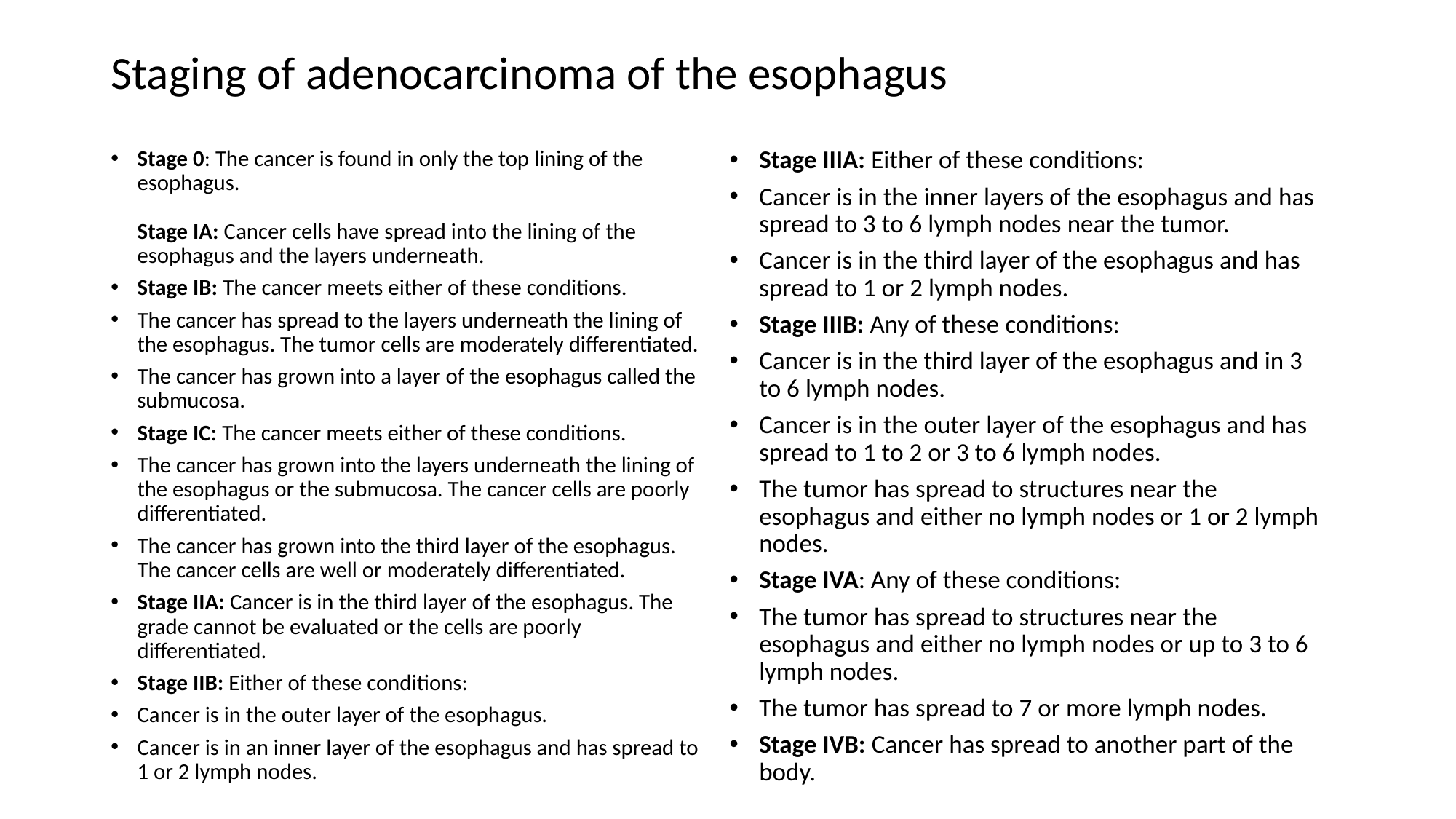

# Staging of adenocarcinoma of the esophagus
Stage IIIA: Either of these conditions:
Cancer is in the inner layers of the esophagus and has spread to 3 to 6 lymph nodes near the tumor.
Cancer is in the third layer of the esophagus and has spread to 1 or 2 lymph nodes.
Stage IIIB: Any of these conditions:
Cancer is in the third layer of the esophagus and in 3 to 6 lymph nodes.
Cancer is in the outer layer of the esophagus and has spread to 1 to 2 or 3 to 6 lymph nodes.
The tumor has spread to structures near the esophagus and either no lymph nodes or 1 or 2 lymph nodes.
Stage IVA: Any of these conditions:
The tumor has spread to structures near the esophagus and either no lymph nodes or up to 3 to 6 lymph nodes.
The tumor has spread to 7 or more lymph nodes.
Stage IVB: Cancer has spread to another part of the body.
Stage 0: The cancer is found in only the top lining of the esophagus.
Stage IA: Cancer cells have spread into the lining of the esophagus and the layers underneath.
Stage IB: The cancer meets either of these conditions.
The cancer has spread to the layers underneath the lining of the esophagus. The tumor cells are moderately differentiated.
The cancer has grown into a layer of the esophagus called the submucosa.
Stage IC: The cancer meets either of these conditions.
The cancer has grown into the layers underneath the lining of the esophagus or the submucosa. The cancer cells are poorly differentiated.
The cancer has grown into the third layer of the esophagus. The cancer cells are well or moderately differentiated.
Stage IIA: Cancer is in the third layer of the esophagus. The grade cannot be evaluated or the cells are poorly differentiated.
Stage IIB: Either of these conditions:
Cancer is in the outer layer of the esophagus.
Cancer is in an inner layer of the esophagus and has spread to 1 or 2 lymph nodes.